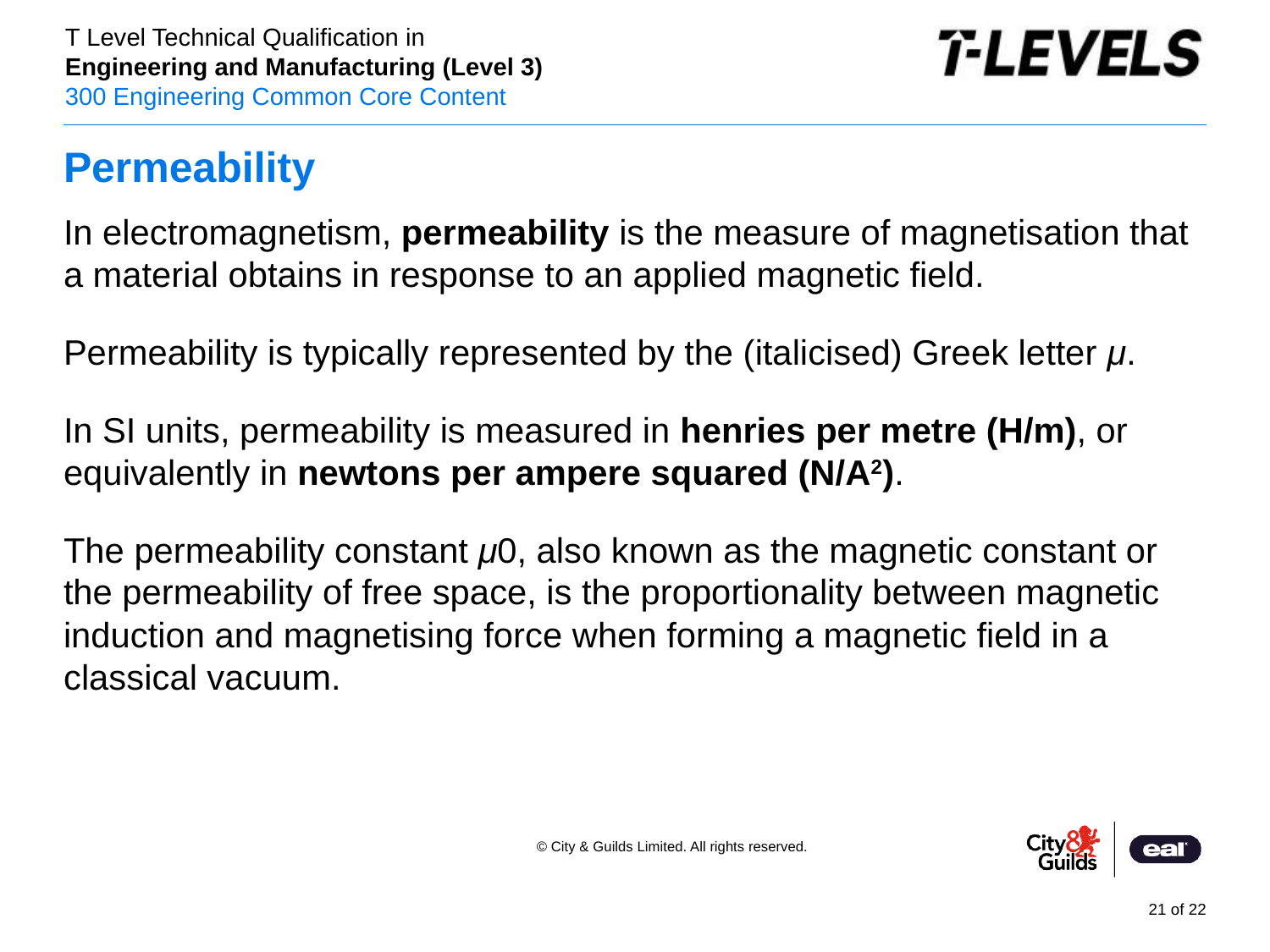

# Permeability
In electromagnetism, permeability is the measure of magnetisation that a material obtains in response to an applied magnetic field.
Permeability is typically represented by the (italicised) Greek letter μ.
In SI units, permeability is measured in henries per metre (H/m), or equivalently in newtons per ampere squared (N/A2).
The permeability constant μ0, also known as the magnetic constant or the permeability of free space, is the proportionality between magnetic induction and magnetising force when forming a magnetic field in a classical vacuum.